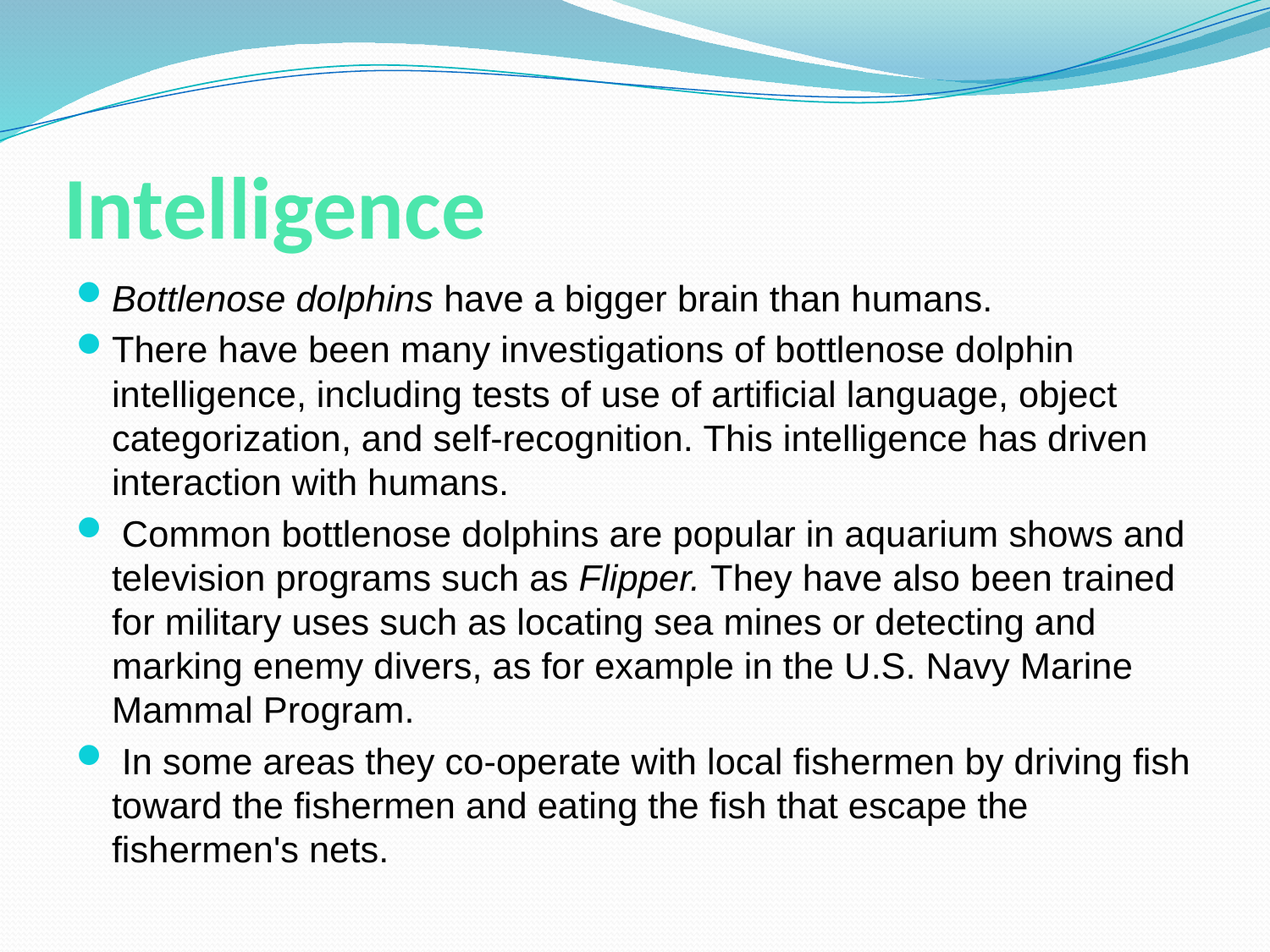

# Intelligence
Bottlenose dolphins have a bigger brain than humans.
There have been many investigations of bottlenose dolphin intelligence, including tests of use of artificial language, object categorization, and self-recognition. This intelligence has driven interaction with humans.
 Common bottlenose dolphins are popular in aquarium shows and television programs such as Flipper. They have also been trained for military uses such as locating sea mines or detecting and marking enemy divers, as for example in the U.S. Navy Marine Mammal Program.
 In some areas they co-operate with local fishermen by driving fish toward the fishermen and eating the fish that escape the fishermen's nets.